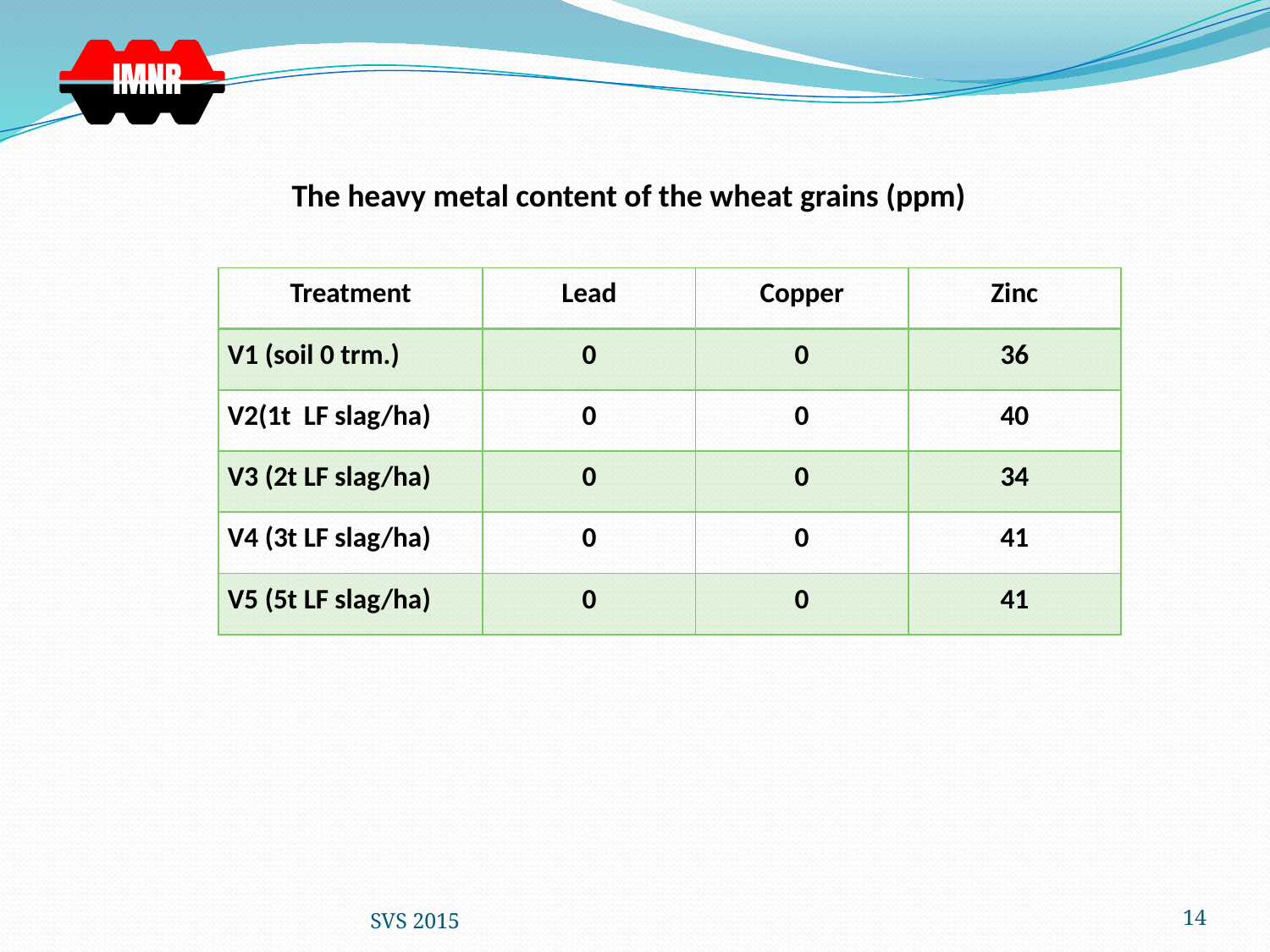

IMNR
The heavy metal content of the wheat grains (ppm)

| Treatment | Lead | Copper | Zinc |
| --- | --- | --- | --- |
| V1 (soil 0 trm.) | 0 | 0 | 36 |
| V2(1t LF slag/ha) | 0 | 0 | 40 |
| V3 (2t LF slag/ha) | 0 | 0 | 34 |
| V4 (3t LF slag/ha) | 0 | 0 | 41 |
| V5 (5t LF slag/ha) | 0 | 0 | 41 |
SVS 2015
14